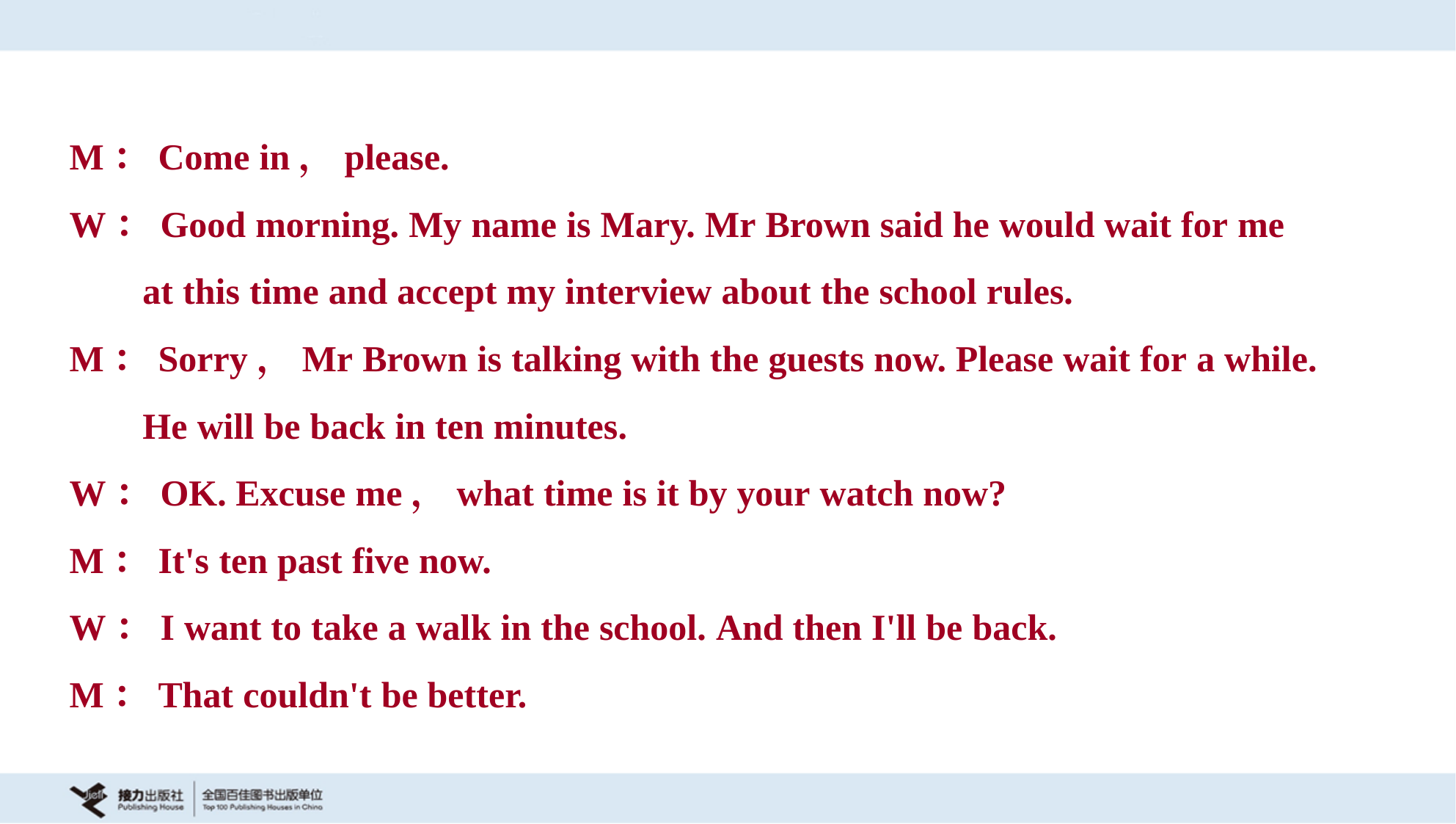

M：Come in，please.
W：Good morning. My name is Mary. Mr Brown said he would wait for me
        at this time and accept my interview about the school rules.
M：Sorry，Mr Brown is talking with the guests now. Please wait for a while.
        He will be back in ten minutes.
W：OK. Excuse me，what time is it by your watch now?
M：It's ten past five now.
W：I want to take a walk in the school. And then I'll be back.
M：That couldn't be better.